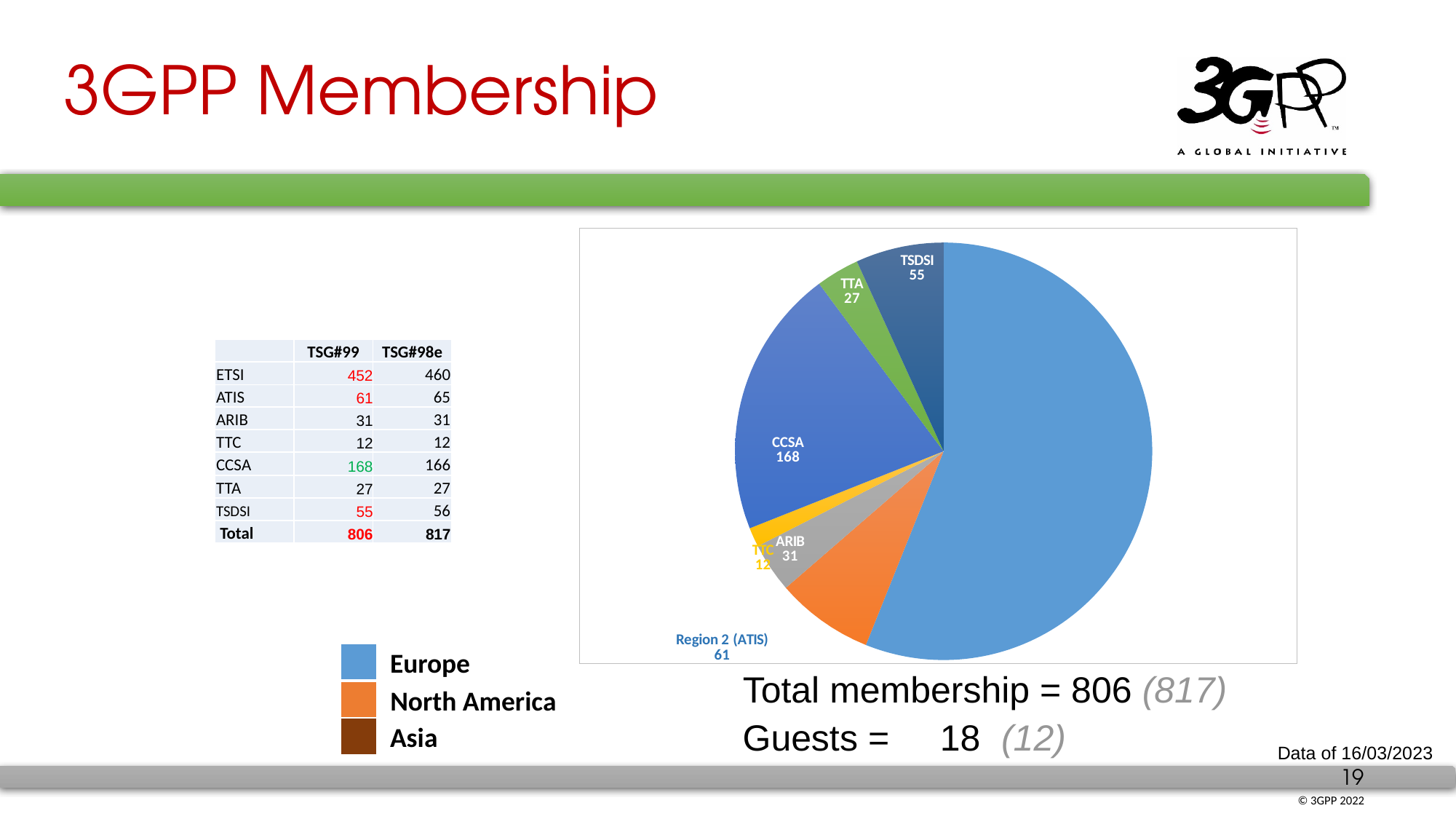

# 3GPP Membership

[unsupported chart]

|  | TSG#99 | TSG#98e |
| --- | --- | --- |
| ETSI | 452 | 460 |
| ATIS | 61 | 65 |
| ARIB | 31 | 31 |
| TTC | 12 | 12 |
| CCSA | 168 | 166 |
| TTA | 27 | 27 |
| TSDSI | 55 | 56 |
| Total | 806 | 817 |

Europe
North America
Asia
Total membership = 806 (817)
Guests =     18  (12)
Data of 16/03/2023